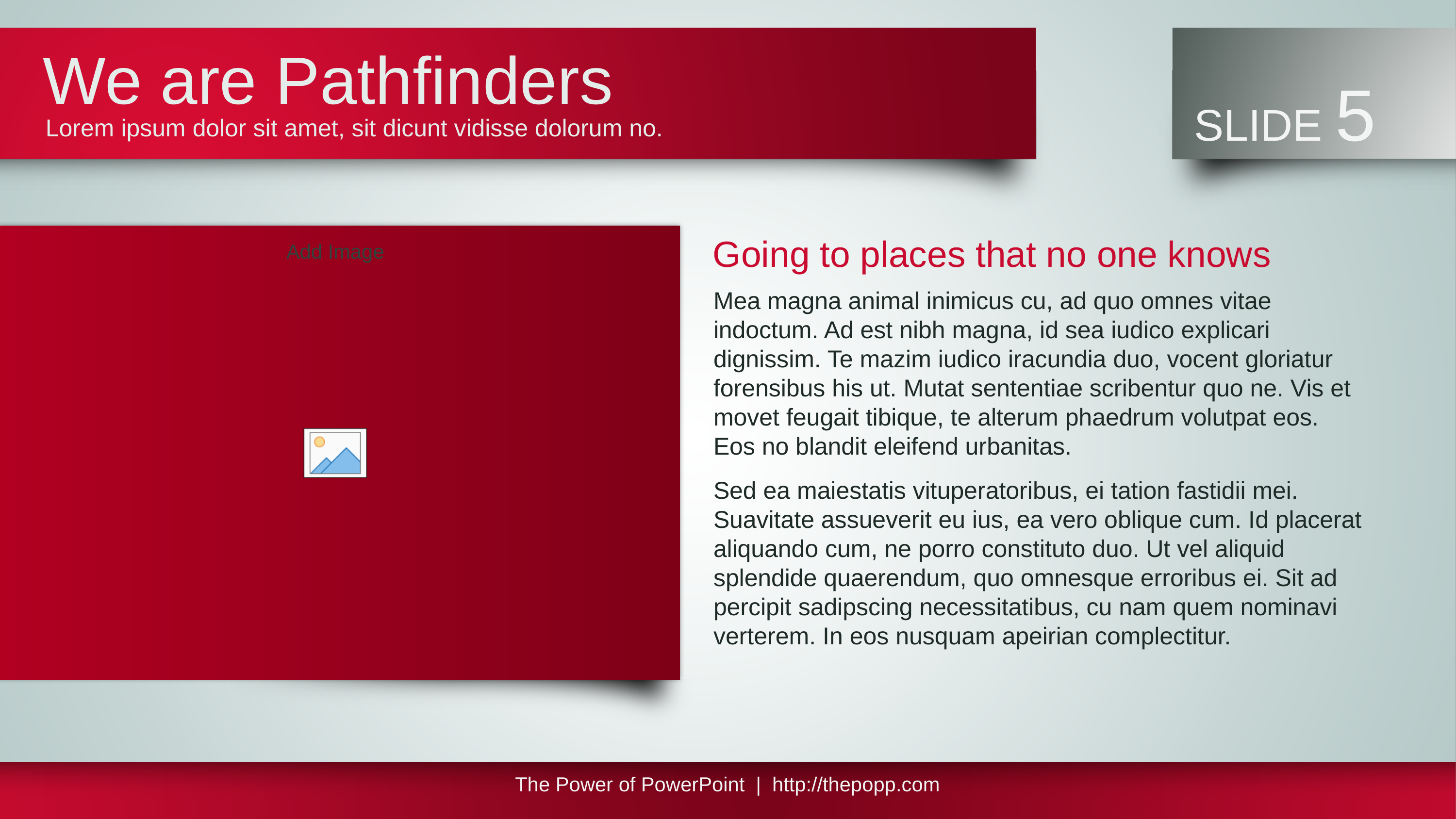

# We are Pathfinders
 SLIDE 5
Lorem ipsum dolor sit amet, sit dicunt vidisse dolorum no.
Going to places that no one knows

Mea magna animal inimicus cu, ad quo omnes vitae indoctum. Ad est nibh magna, id sea iudico explicari dignissim. Te mazim iudico iracundia duo, vocent gloriatur forensibus his ut. Mutat sententiae scribentur quo ne. Vis et movet feugait tibique, te alterum phaedrum volutpat eos. Eos no blandit eleifend urbanitas.
Sed ea maiestatis vituperatoribus, ei tation fastidii mei. Suavitate assueverit eu ius, ea vero oblique cum. Id placerat aliquando cum, ne porro constituto duo. Ut vel aliquid splendide quaerendum, quo omnesque erroribus ei. Sit ad percipit sadipscing necessitatibus, cu nam quem nominavi verterem. In eos nusquam apeirian complectitur.
The Power of PowerPoint  |  http://thepopp.com